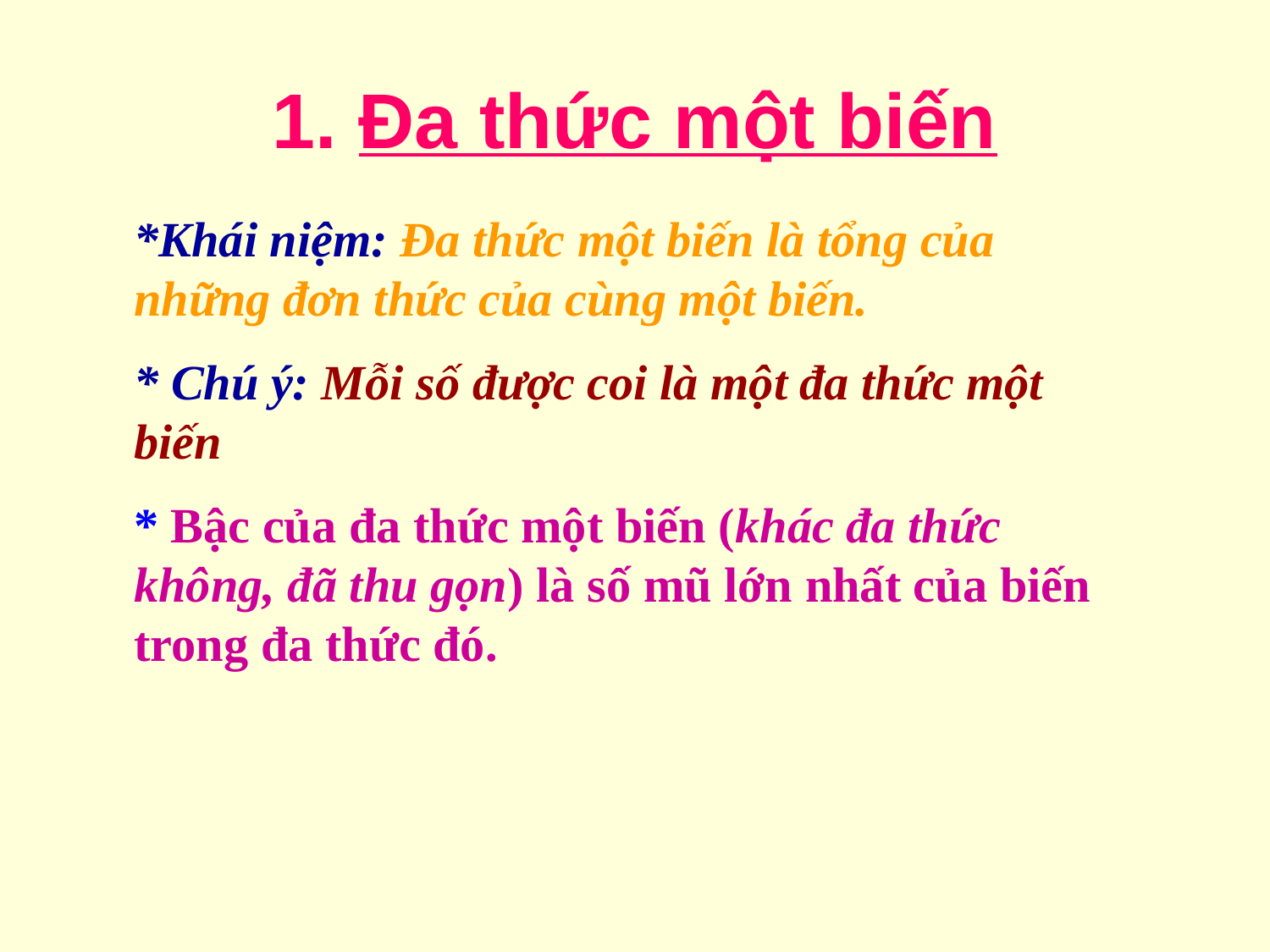

# 1. Đa thức một biến
*Khái niệm: Đa thức một biến là tổng của những đơn thức của cùng một biến.
* Chú ý: Mỗi số được coi là một đa thức một biến
* Bậc của đa thức một biến (khác đa thức không, đã thu gọn) là số mũ lớn nhất của biến trong đa thức đó.